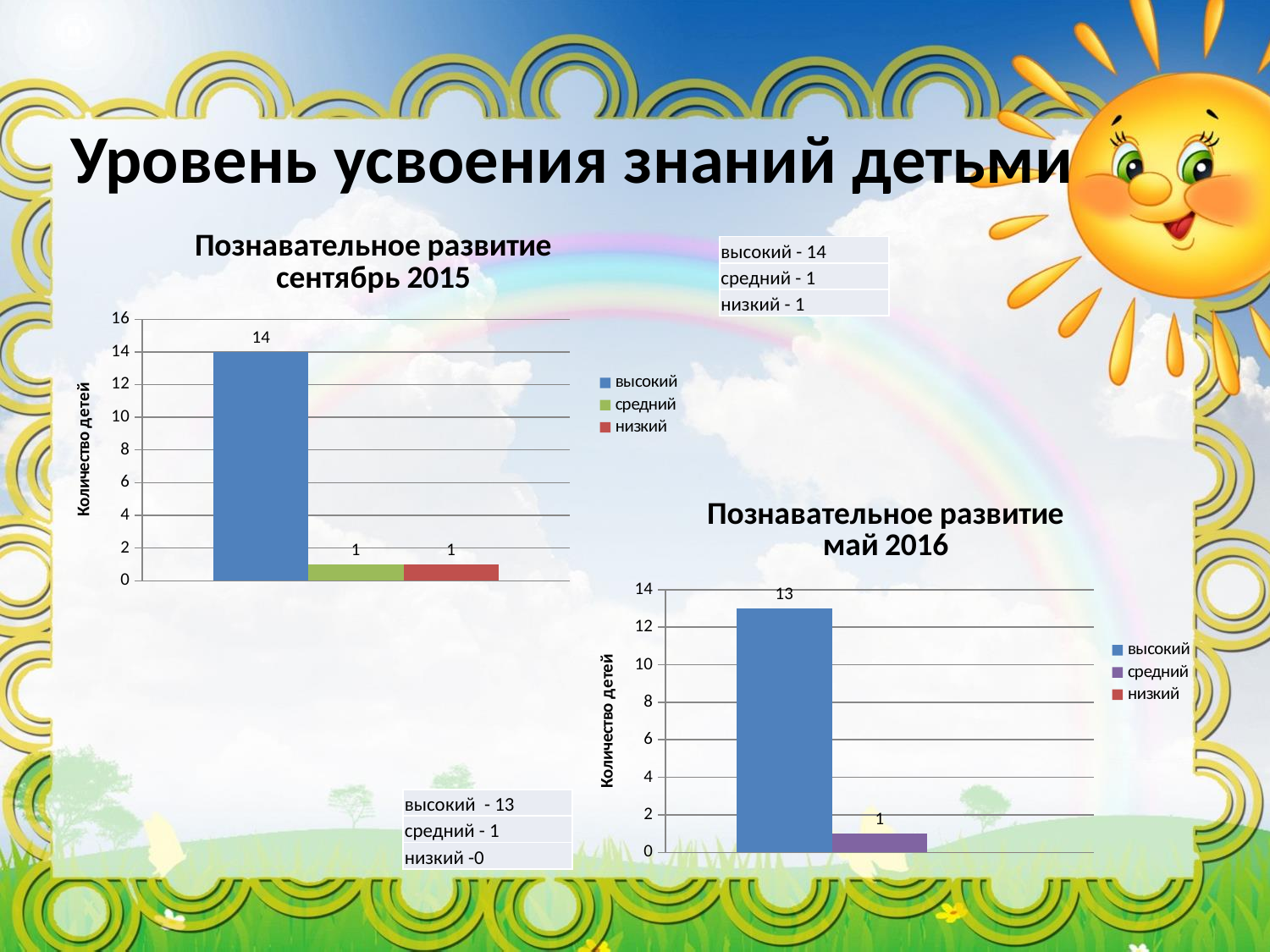

# Уровень усвоения знаний детьми

### Chart: Познавательное развитие
сентябрь 2015

| Category |  |  |  |
|---|---|---|---|
| высокий | 14.0 | 1.0 | 1.0 |
| высокий - 14 |
| --- |
| средний - 1 |
| низкий - 1 |

### Chart: Познавательное развитие
май 2016

| Category |  |  |  |
|---|---|---|---|
| высокий | 13.0 | 1.0 | 0.0 |
| высокий - 13 |
| --- |
| средний - 1 |
| низкий -0 |